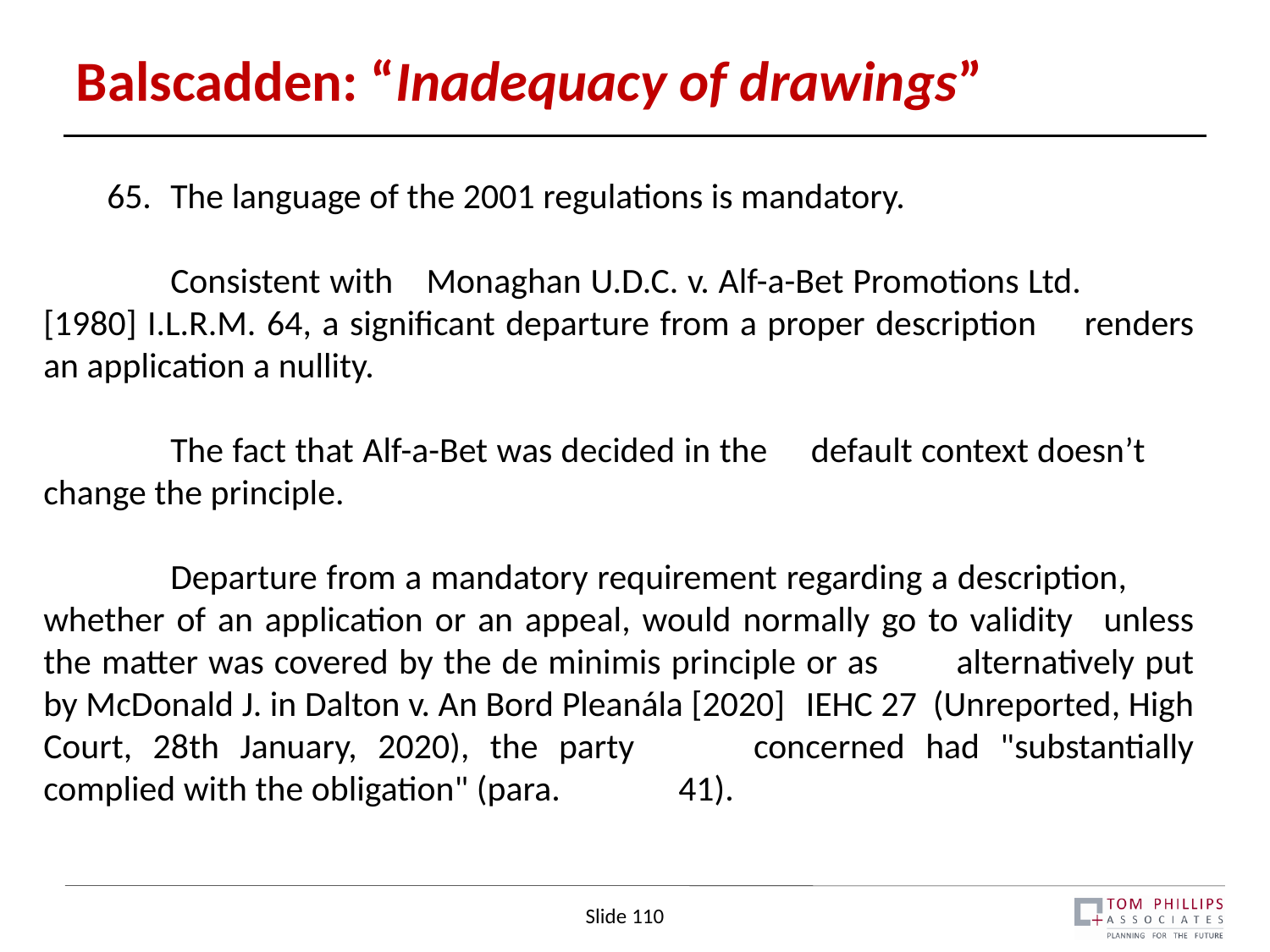

# Balscadden: “Inadequacy of drawings”
The language of the 2001 regulations is mandatory.

	Consistent with 	Monaghan U.D.C. v. Alf-a-Bet Promotions Ltd. 	[1980] I.L.R.M. 64, a significant departure from a proper description 	renders an application a nullity.

	The fact that Alf-a-Bet was decided in the 	default context doesn’t 	change the principle.

	Departure from a mandatory requirement regarding a description, 	whether of an application or an appeal, would normally go to validity 	unless the matter was covered by the de minimis principle or as 	alternatively put by McDonald J. in Dalton v. An Bord Pleanála [2020] 	IEHC 27 	(Unreported, High Court, 28th January, 2020), the party 	concerned had "substantially complied with the obligation" (para. 	41).